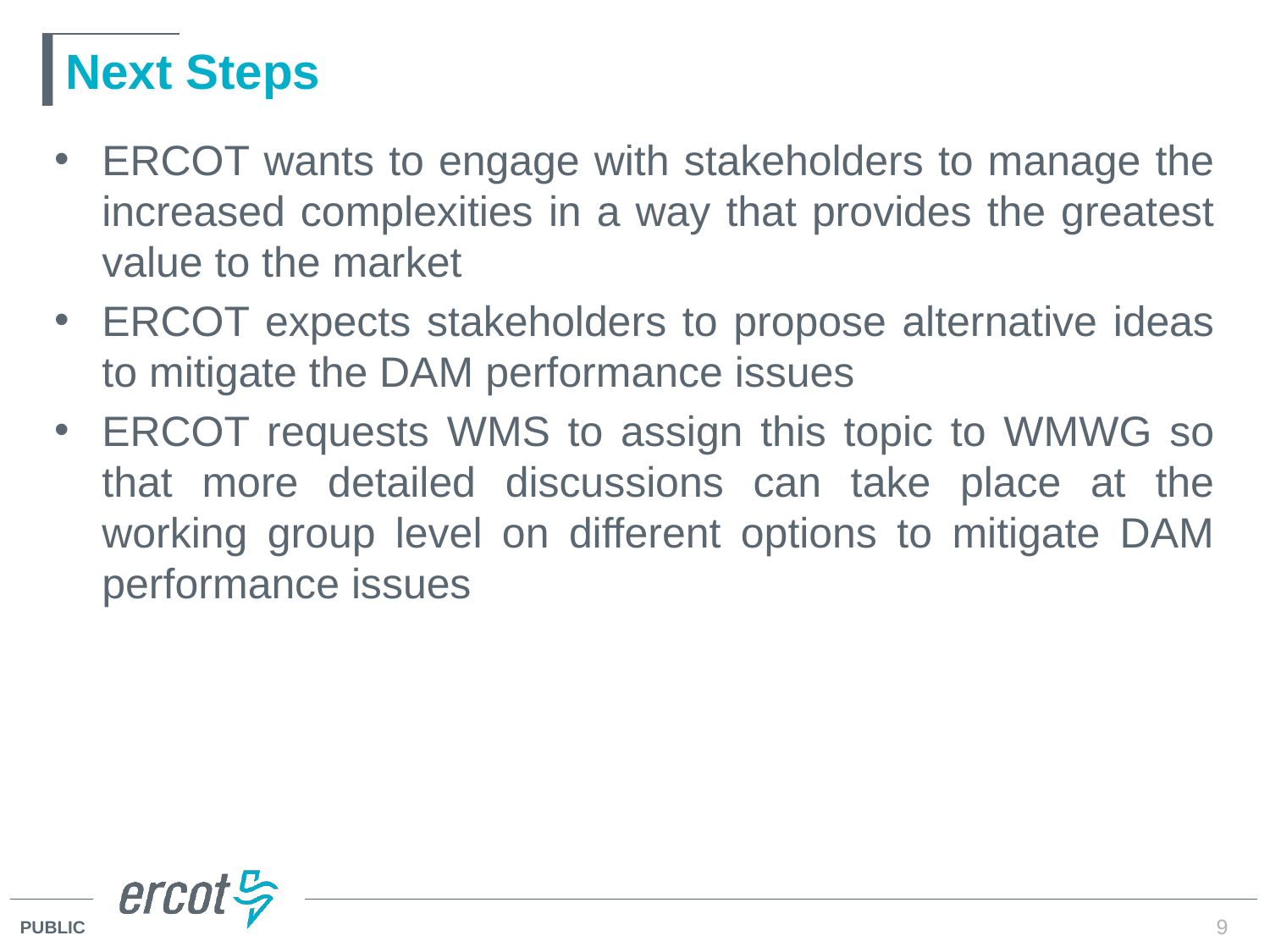

# Next Steps
ERCOT wants to engage with stakeholders to manage the increased complexities in a way that provides the greatest value to the market
ERCOT expects stakeholders to propose alternative ideas to mitigate the DAM performance issues
ERCOT requests WMS to assign this topic to WMWG so that more detailed discussions can take place at the working group level on different options to mitigate DAM performance issues

9